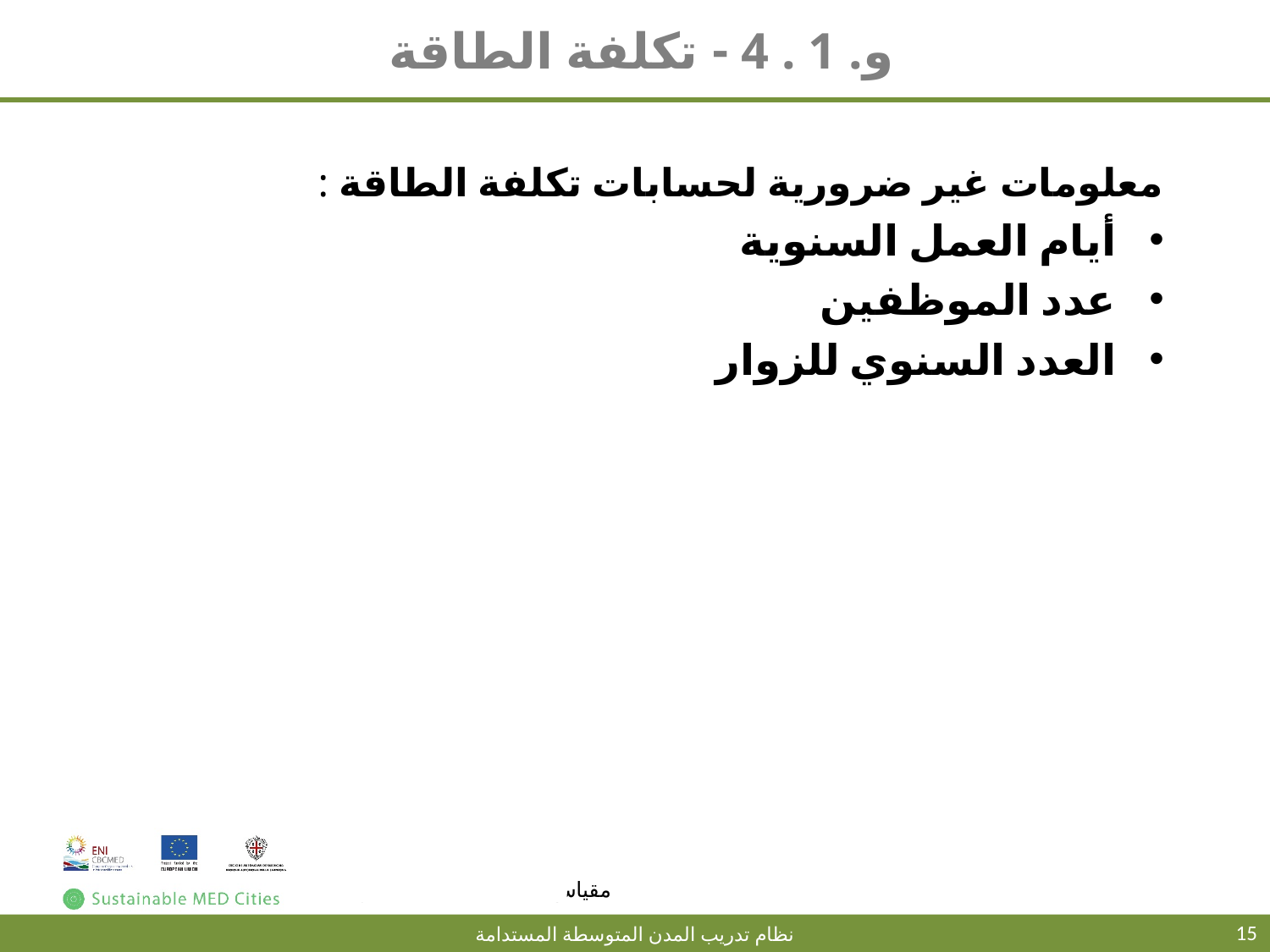

# و. 1 . 4 - تكلفة الطاقة
معلومات غير ضرورية لحسابات تكلفة الطاقة :
أيام العمل السنوية
عدد الموظفين
العدد السنوي للزوار

15